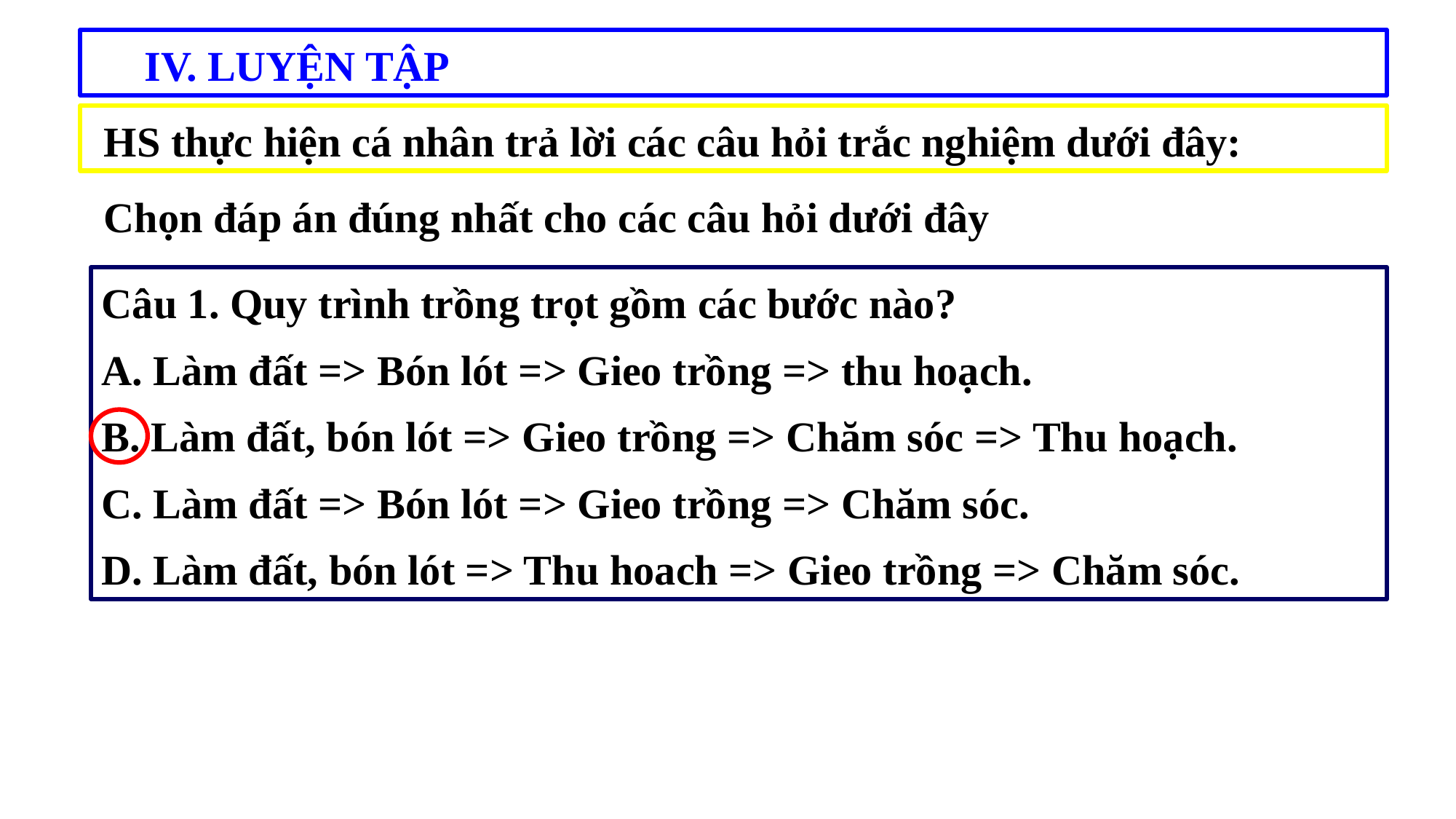

IV. LUYỆN TẬP
HS thực hiện cá nhân trả lời các câu hỏi trắc nghiệm dưới đây:
Chọn đáp án đúng nhất cho các câu hỏi dưới đây
Câu 1. Quy trình trồng trọt gồm các bước nào?
A. Làm đất => Bón lót => Gieo trồng => thu hoạch.
B. Làm đất, bón lót => Gieo trồng => Chăm sóc => Thu hoạch.
C. Làm đất => Bón lót => Gieo trồng => Chăm sóc.
D. Làm đất, bón lót => Thu hoach => Gieo trồng => Chăm sóc.